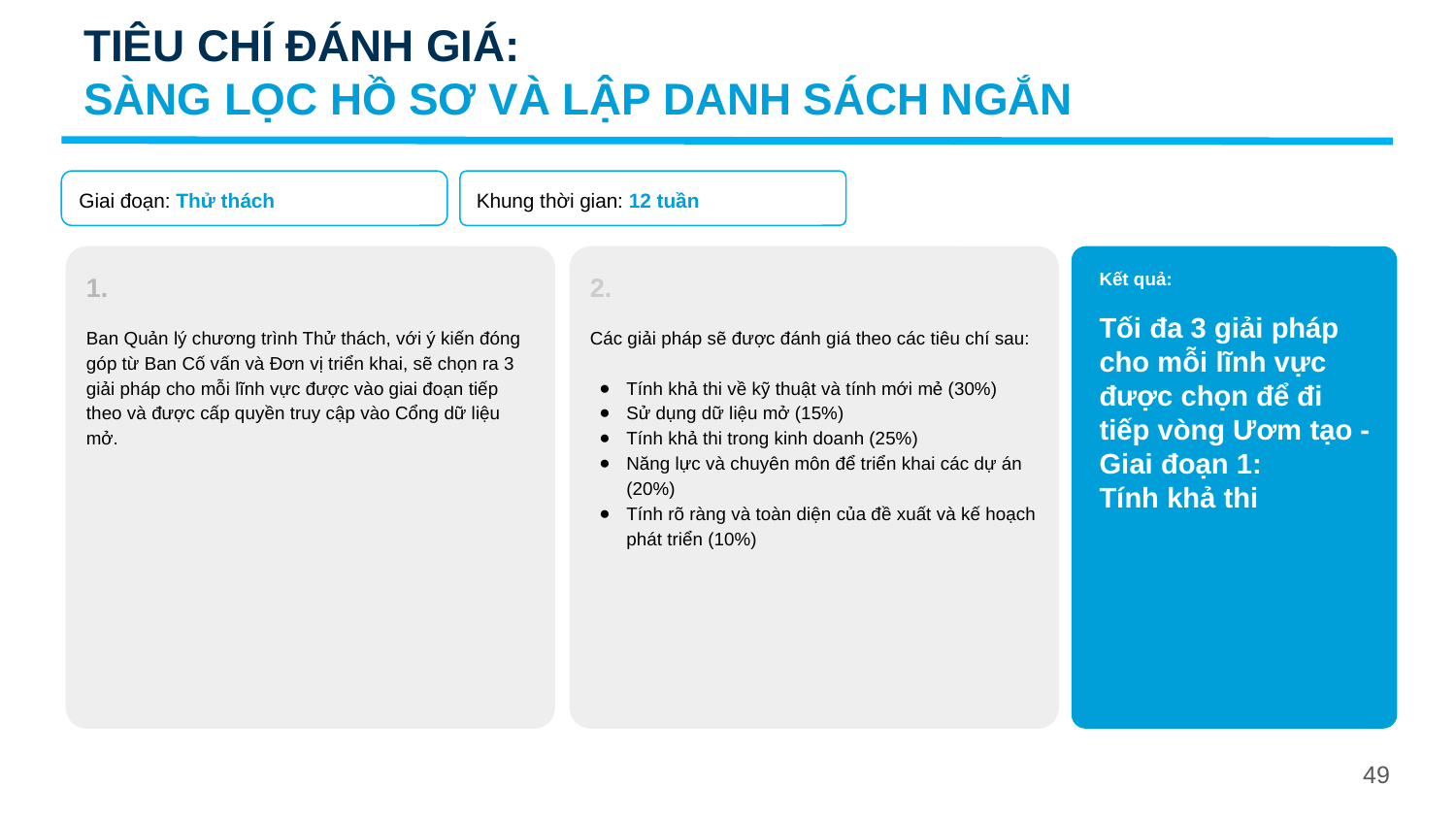

TIÊU CHÍ ĐÁNH GIÁ:
SÀNG LỌC HỒ SƠ VÀ LẬP DANH SÁCH NGẮN
Khung thời gian: 12 tuần
Giai đoạn: Thử thách
1.
Ban Quản lý chương trình Thử thách, với ý kiến đóng góp từ Ban Cố vấn và Đơn vị triển khai, sẽ chọn ra 3 giải pháp cho mỗi lĩnh vực được vào giai đoạn tiếp theo và được cấp quyền truy cập vào Cổng dữ liệu mở.
2.
Các giải pháp sẽ được đánh giá theo các tiêu chí sau:

Tính khả thi về kỹ thuật và tính mới mẻ (30%)
Sử dụng dữ liệu mở (15%)
Tính khả thi trong kinh doanh (25%)
Năng lực và chuyên môn để triển khai các dự án (20%)
Tính rõ ràng và toàn diện của đề xuất và kế hoạch phát triển (10%)
Kết quả:
Tối đa 3 giải pháp cho mỗi lĩnh vực được chọn để đi tiếp vòng Ươm tạo - Giai đoạn 1:
Tính khả thi
49